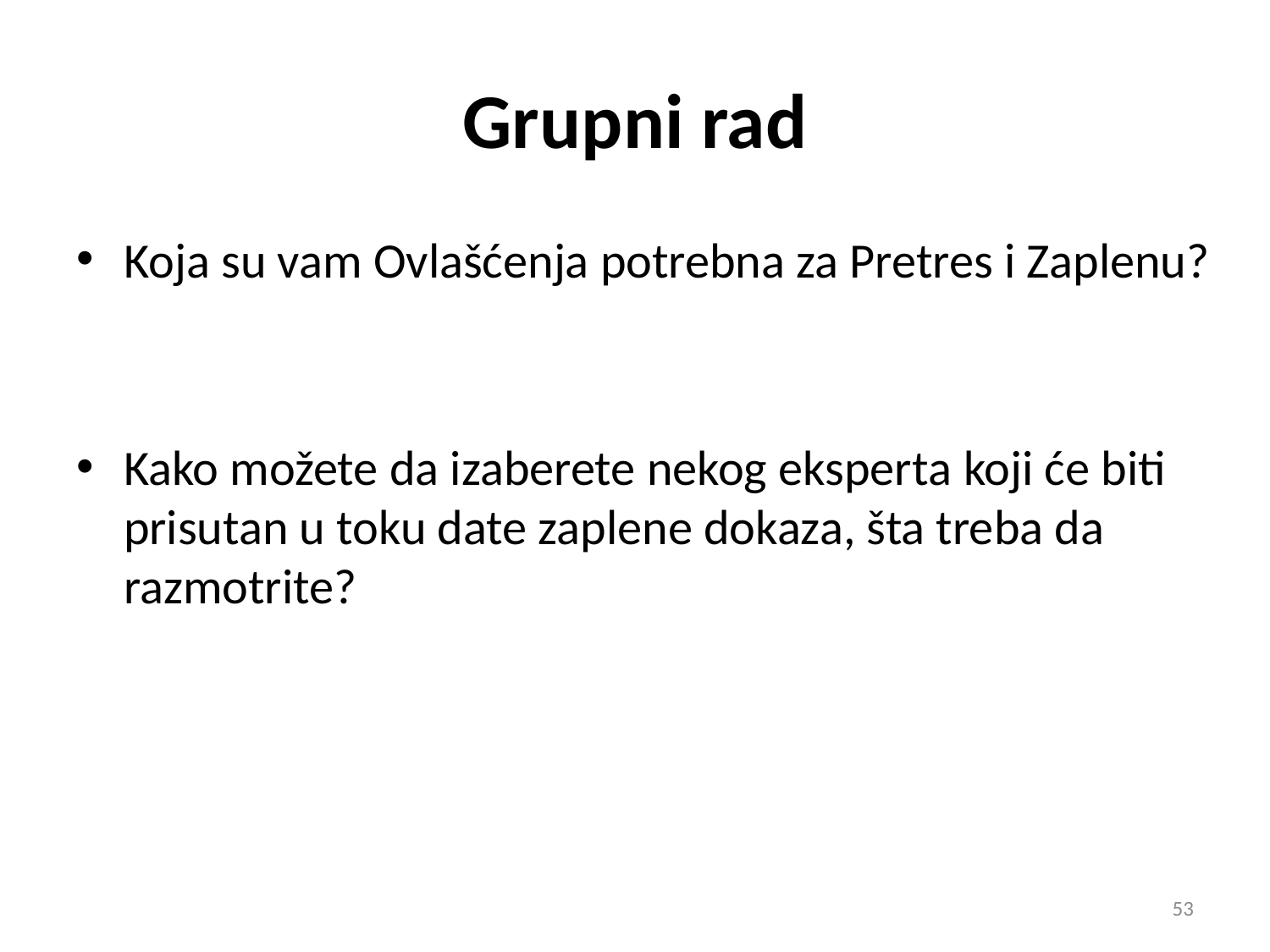

# Grupni rad
Koja su vam Ovlašćenja potrebna za Pretres i Zaplenu?

Kako možete da izaberete nekog eksperta koji će biti prisutan u toku date zaplene dokaza, šta treba da razmotrite?

53